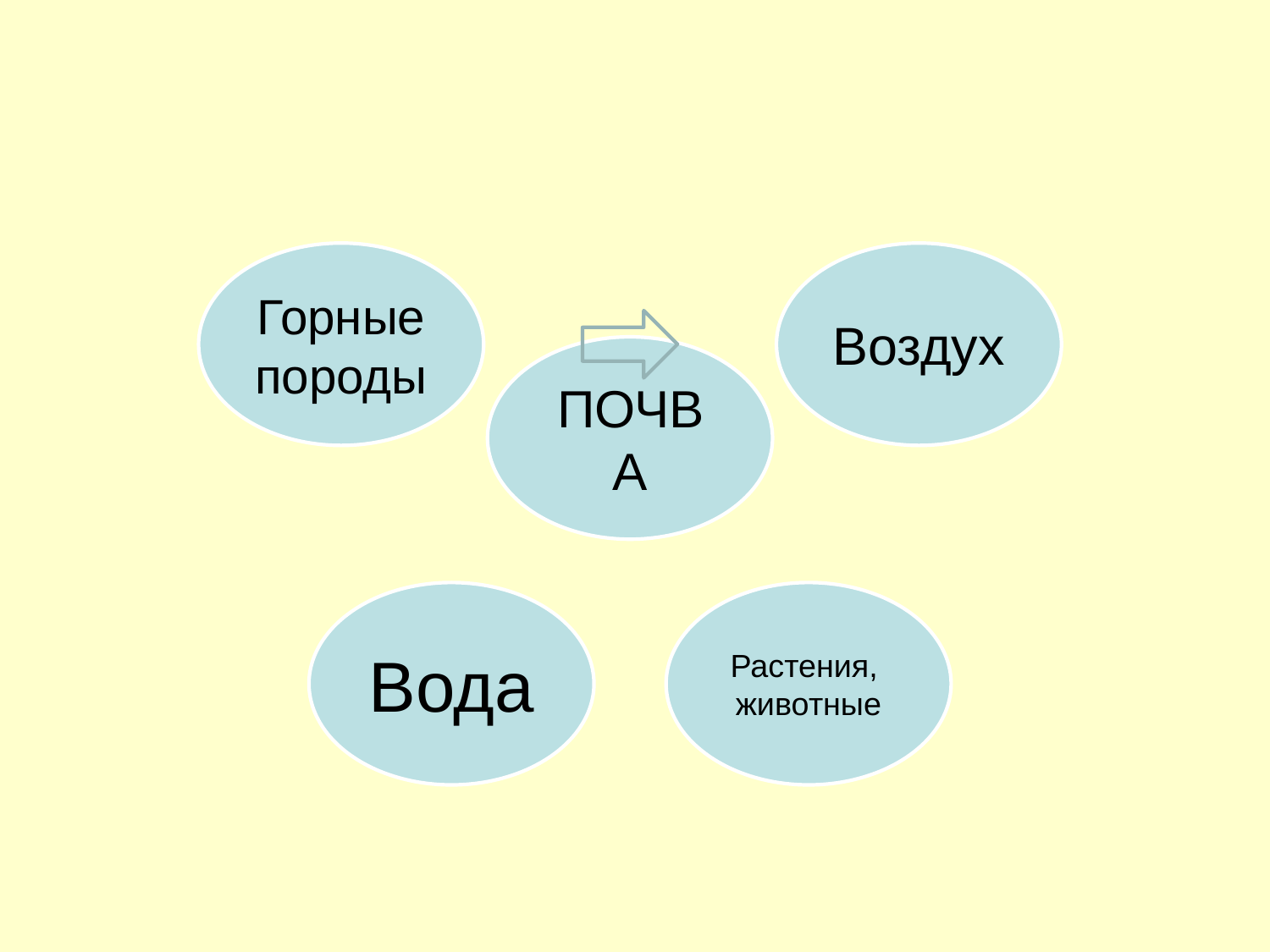

ПОЧВА
Воздух
Растения,
животные
Вода
Горные
породы